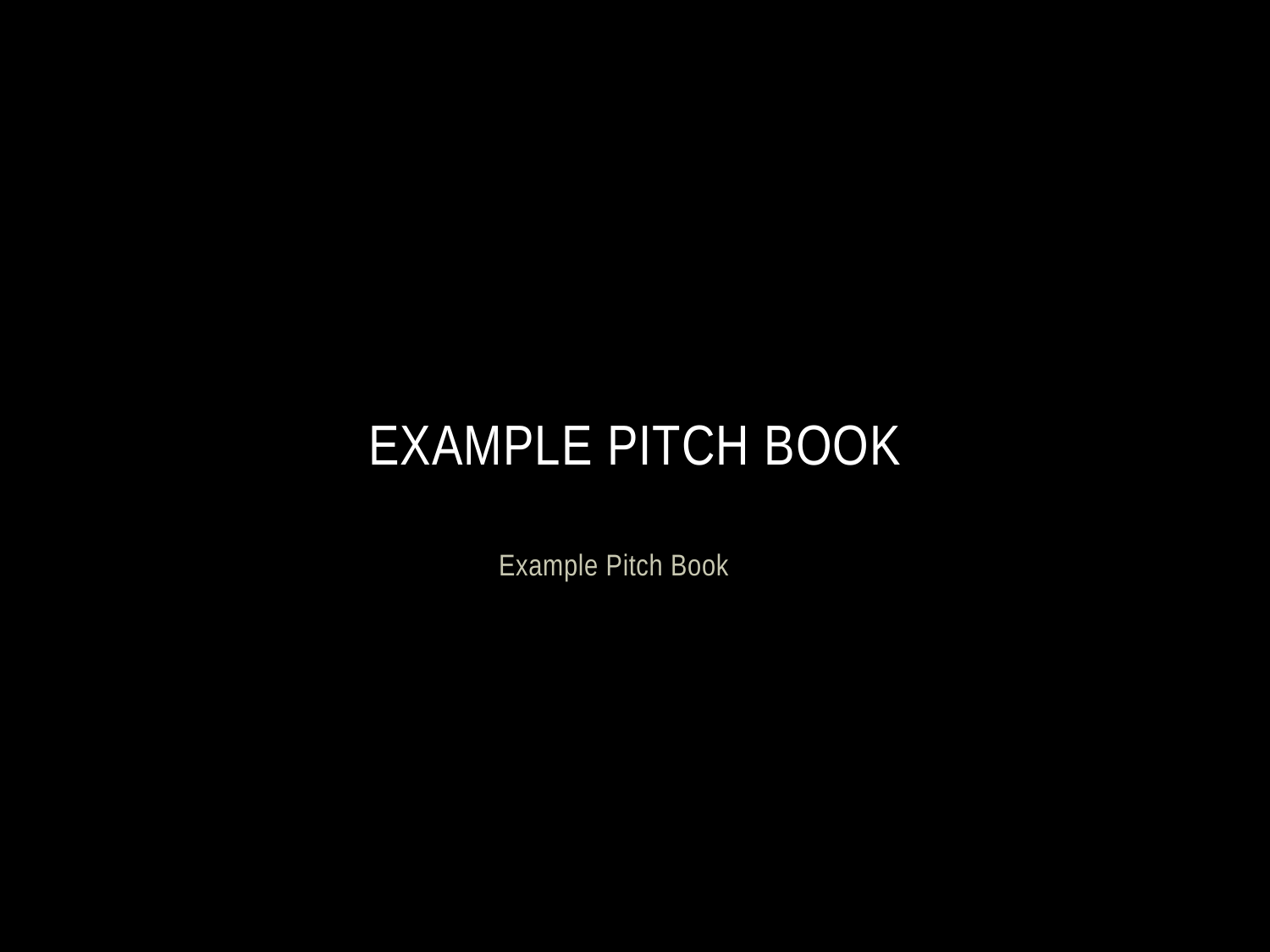

# Example Pitch Book
Example Pitch Book